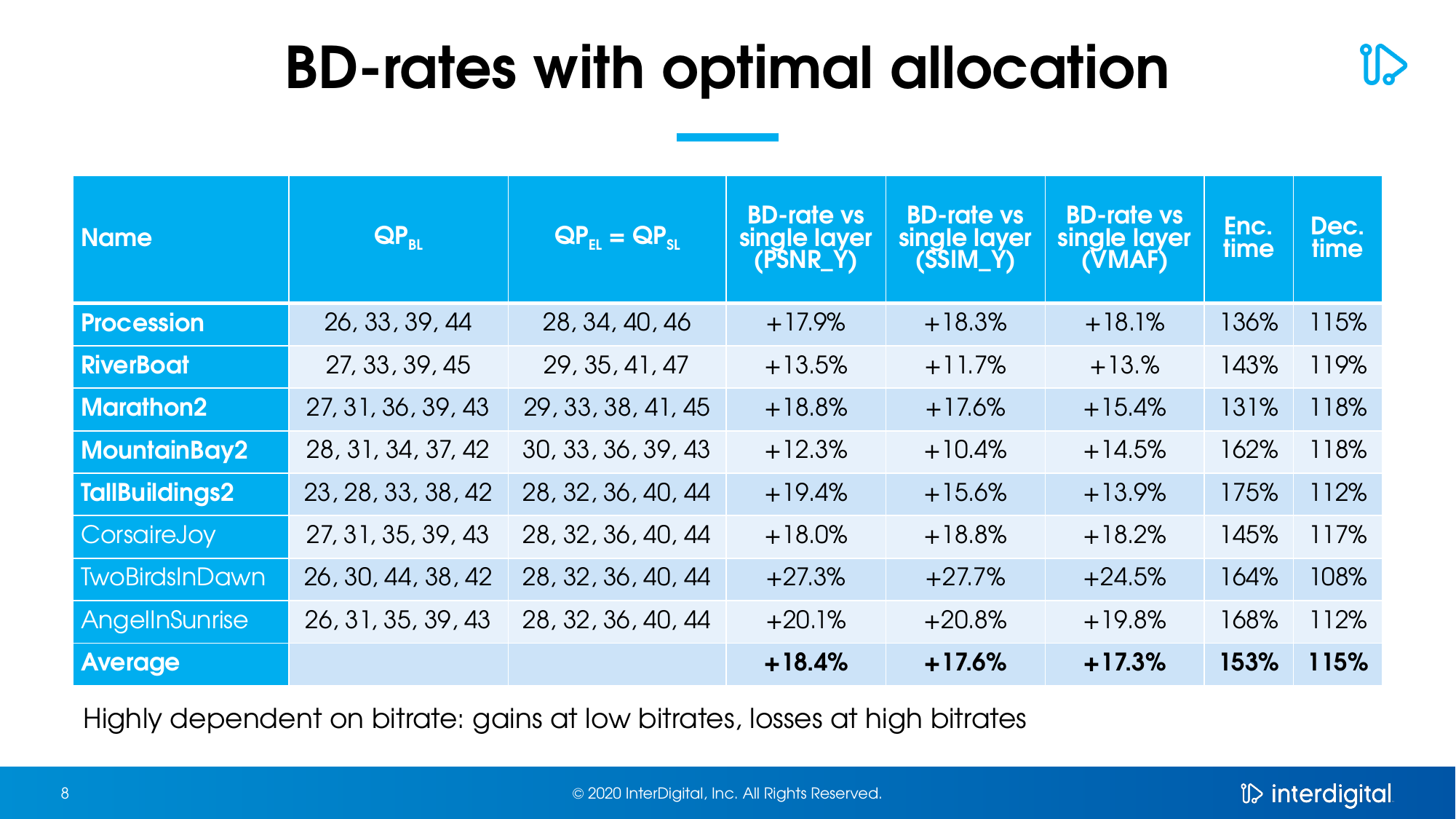

# BD-rates with optimal allocation
| Name | QPBL | QPEL = QPSL | BD-rate vs single layer (PSNR\_Y) | BD-rate vs single layer (SSIM\_Y) | BD-rate vs single layer (VMAF) | Enc. time | Dec. time |
| --- | --- | --- | --- | --- | --- | --- | --- |
| Procession | 26, 33, 39, 44 | 28, 34, 40, 46 | +17.9% | +18.3% | +18.1% | 136% | 115% |
| RiverBoat | 27, 33, 39, 45 | 29, 35, 41, 47 | +13.5% | +11.7% | +13.% | 143% | 119% |
| Marathon2 | 27, 31, 36, 39, 43 | 29, 33, 38, 41, 45 | +18.8% | +17.6% | +15.4% | 131% | 118% |
| MountainBay2 | 28, 31, 34, 37, 42 | 30, 33, 36, 39, 43 | +12.3% | +10.4% | +14.5% | 162% | 118% |
| TallBuildings2 | 23, 28, 33, 38, 42 | 28, 32, 36, 40, 44 | +19.4% | +15.6% | +13.9% | 175% | 112% |
| CorsaireJoy | 27, 31, 35, 39, 43 | 28, 32, 36, 40, 44 | +18.0% | +18.8% | +18.2% | 145% | 117% |
| TwoBirdsInDawn | 26, 30, 44, 38, 42 | 28, 32, 36, 40, 44 | +27.3% | +27.7% | +24.5% | 164% | 108% |
| AngelInSunrise | 26, 31, 35, 39, 43 | 28, 32, 36, 40, 44 | +20.1% | +20.8% | +19.8% | 168% | 112% |
| Average |  |  | +18.4% | +17.6% | +17.3% | 153% | 115% |
Highly dependent on bitrate: gains at low bitrates, losses at high bitrates
© 2020 InterDigital, Inc. All Rights Reserved.
8